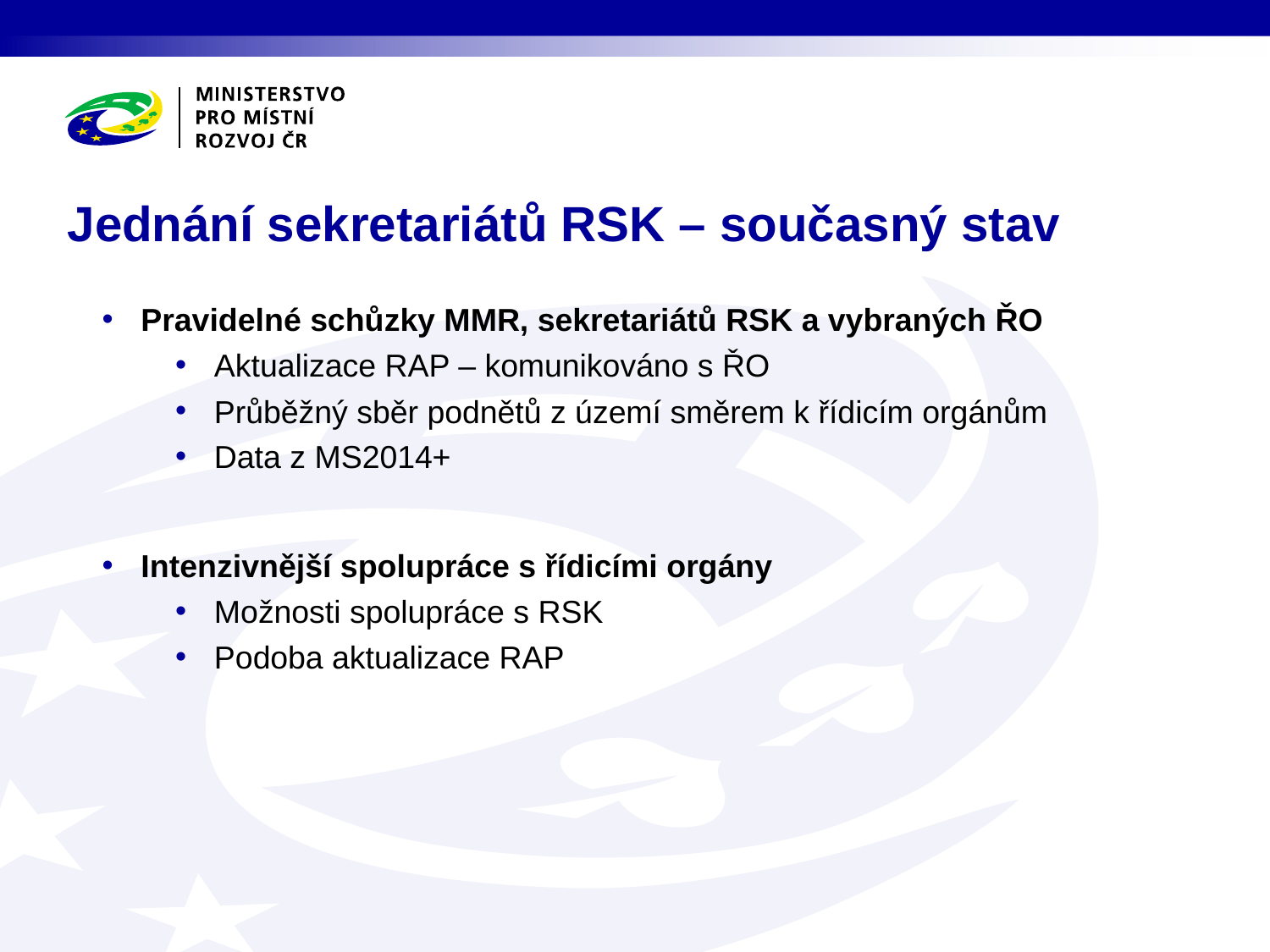

# Jednání sekretariátů RSK – současný stav
Pravidelné schůzky MMR, sekretariátů RSK a vybraných ŘO
Aktualizace RAP – komunikováno s ŘO
Průběžný sběr podnětů z území směrem k řídicím orgánům
Data z MS2014+

Intenzivnější spolupráce s řídicími orgány
Možnosti spolupráce s RSK
Podoba aktualizace RAP